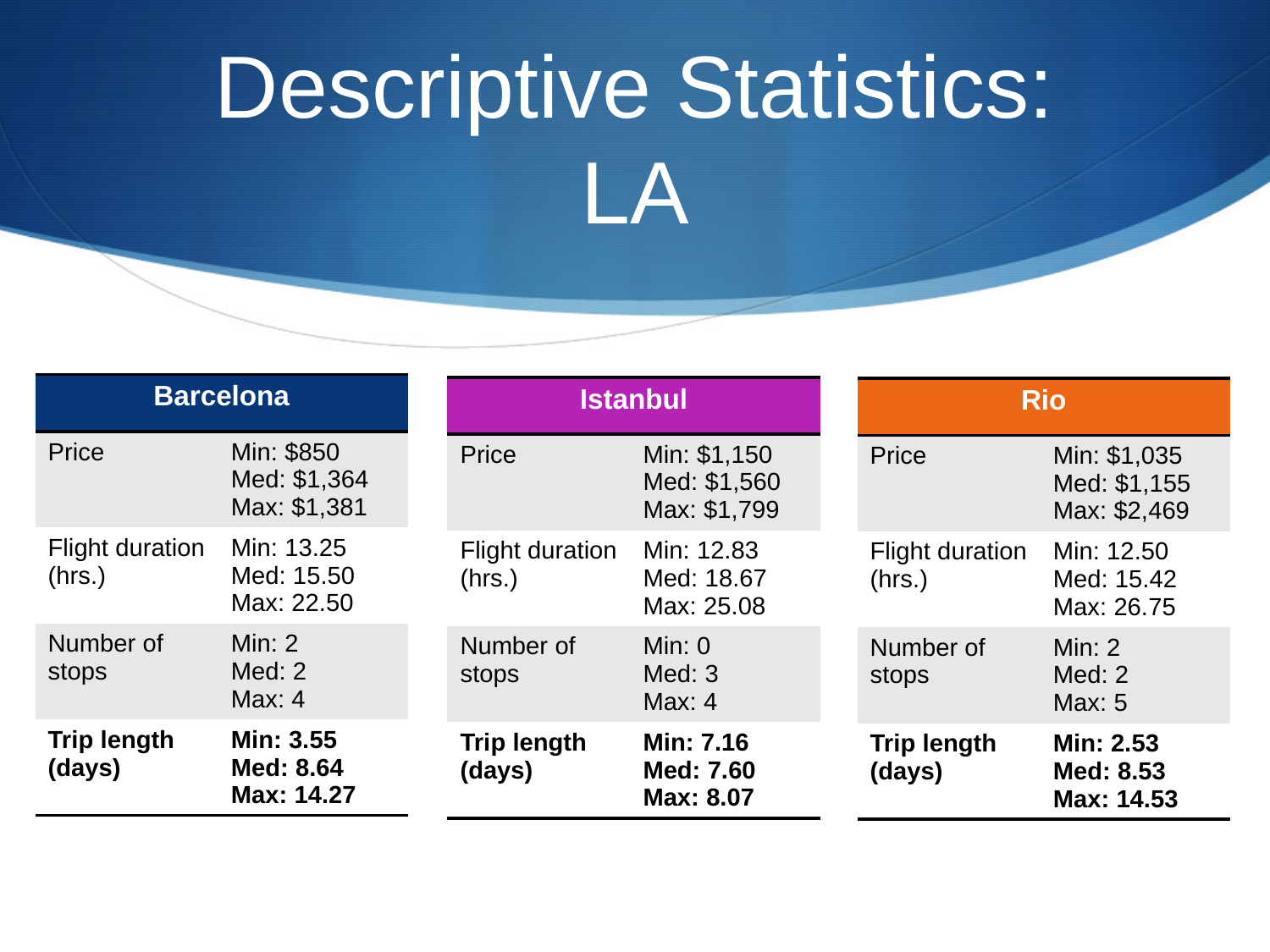

# Descriptive Statistics: LA
| Barcelona |  |
| --- | --- |
| Price | Min: $850 Med: $1,364 Max: $1,381 |
| Flight duration (hrs.) | Min: 13.25 Med: 15.50 Max: 22.50 |
| Number of stops | Min: 2 Med: 2 Max: 4 |
| Trip length (days) | Min: 3.55 Med: 8.64 Max: 14.27 |
| Istanbul |  |
| --- | --- |
| Price | Min: $1,150 Med: $1,560 Max: $1,799 |
| Flight duration (hrs.) | Min: 12.83 Med: 18.67 Max: 25.08 |
| Number of stops | Min: 0 Med: 3 Max: 4 |
| Trip length (days) | Min: 7.16 Med: 7.60 Max: 8.07 |
| Rio |  |
| --- | --- |
| Price | Min: $1,035 Med: $1,155 Max: $2,469 |
| Flight duration (hrs.) | Min: 12.50 Med: 15.42 Max: 26.75 |
| Number of stops | Min: 2 Med: 2 Max: 5 |
| Trip length (days) | Min: 2.53 Med: 8.53 Max: 14.53 |